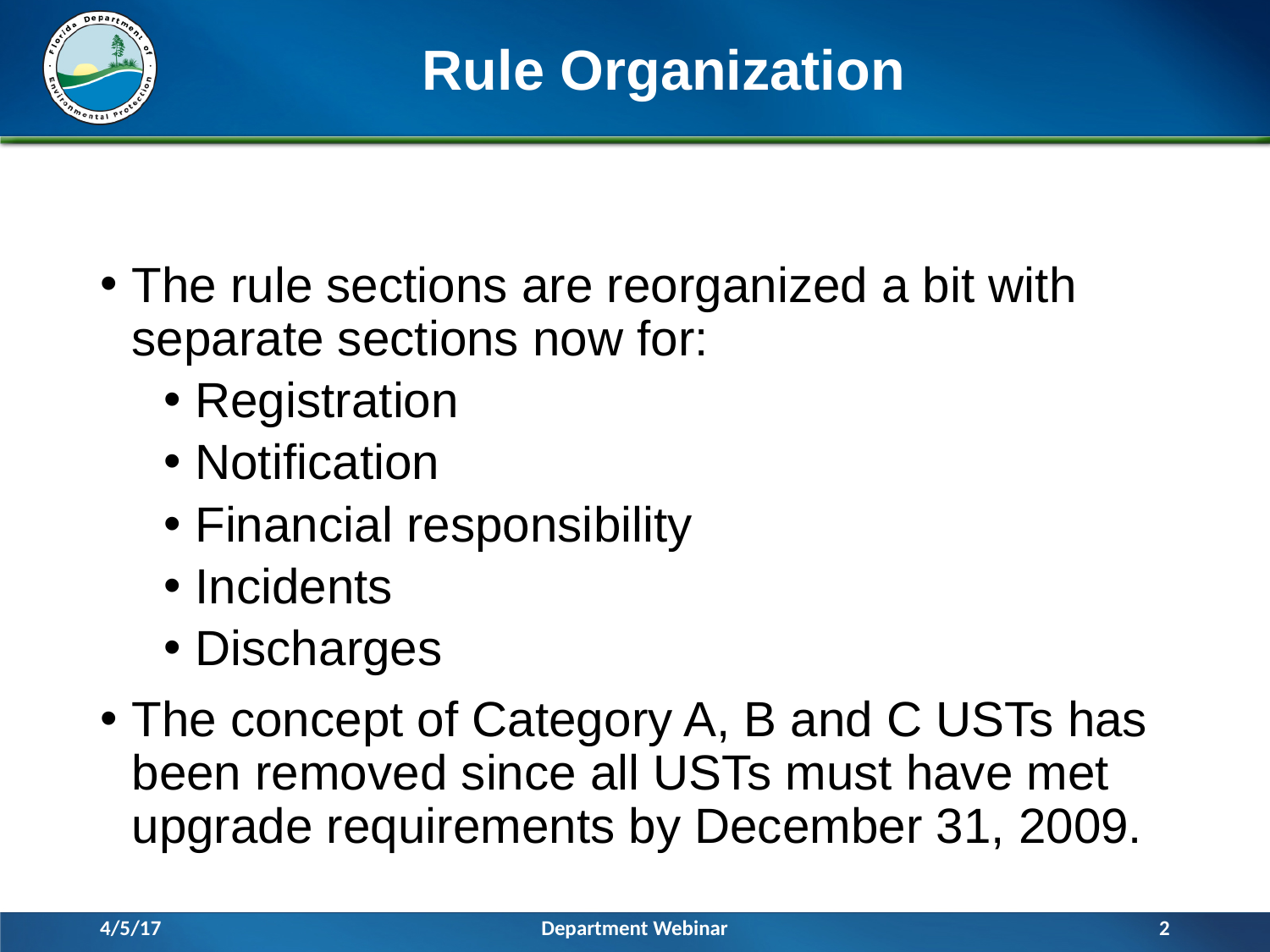

# Rule Organization
The rule sections are reorganized a bit with separate sections now for:
Registration
Notification
Financial responsibility
Incidents
Discharges
The concept of Category A, B and C USTs has been removed since all USTs must have met upgrade requirements by December 31, 2009.
4/5/17
Department Webinar
2